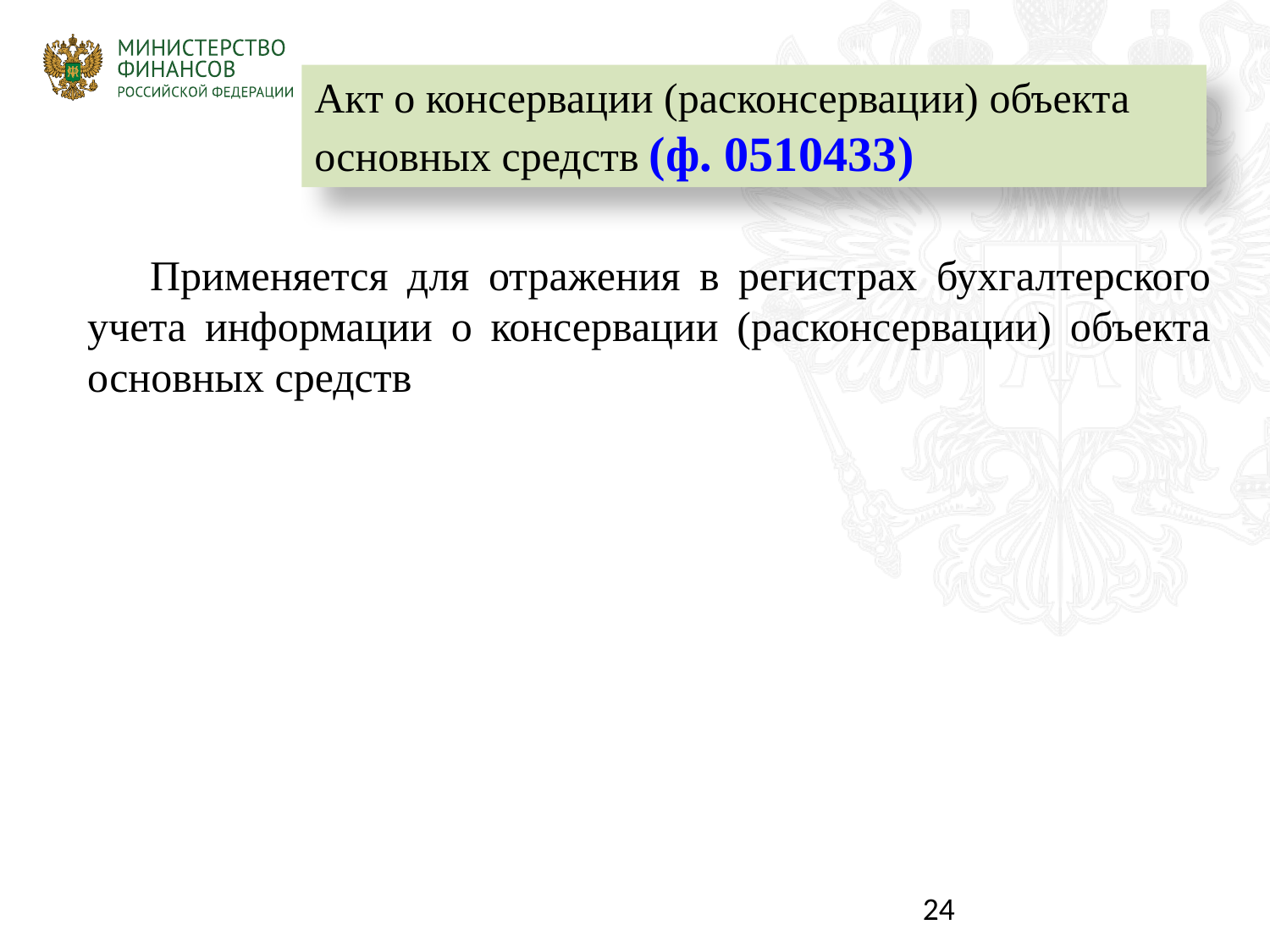

Акт о консервации (расконсервации) объекта основных средств (ф. 0510433)
Применяется для отражения в регистрах бухгалтерского учета информации о консервации (расконсервации) объекта основных средств
24